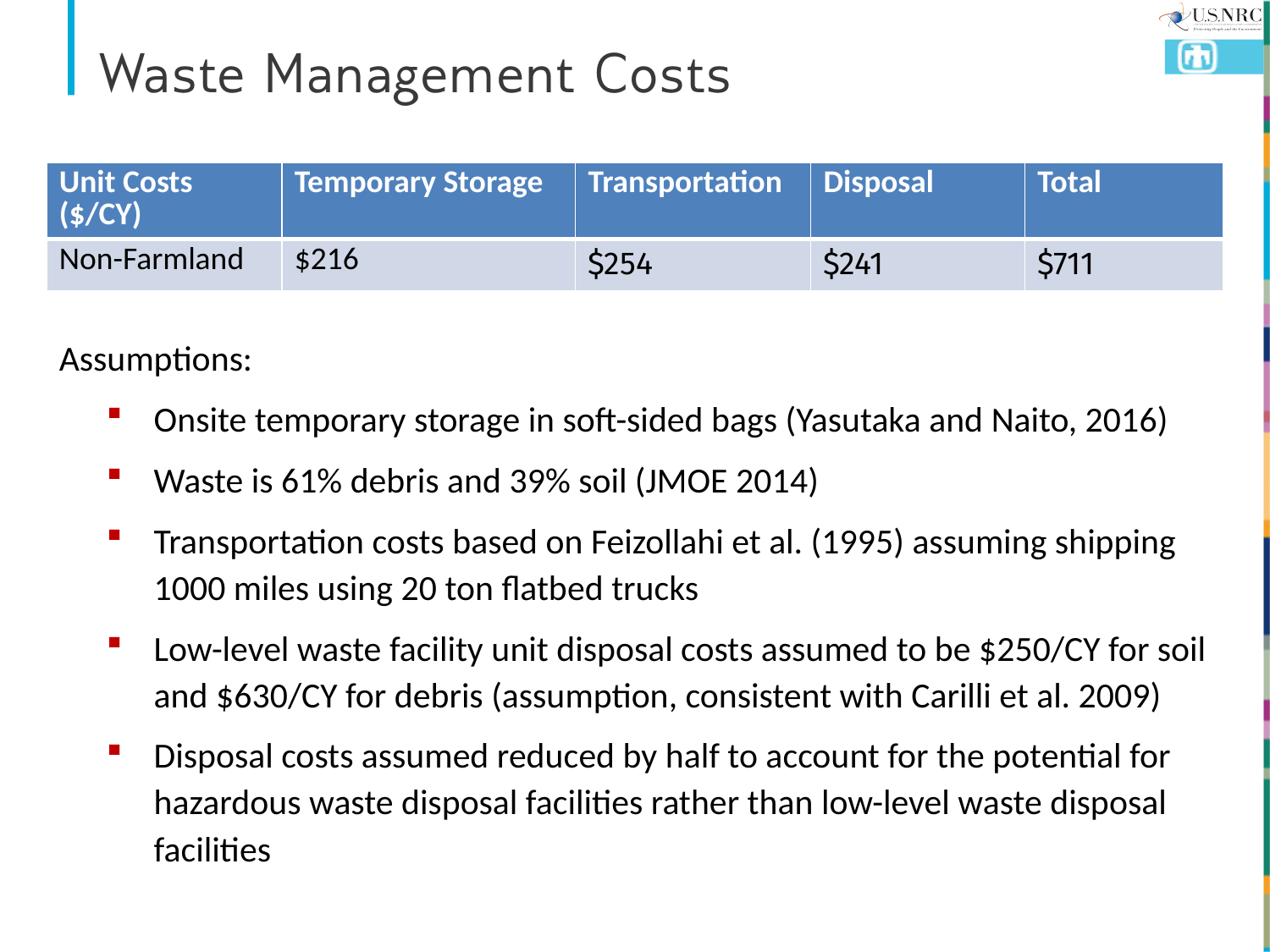

# Waste Management Costs
| Unit Costs ($/CY) | Temporary Storage | Transportation | Disposal | Total |
| --- | --- | --- | --- | --- |
| Non-Farmland | $216 | $254 | $241 | $711 |
Assumptions:
Onsite temporary storage in soft-sided bags (Yasutaka and Naito, 2016)
Waste is 61% debris and 39% soil (JMOE 2014)
Transportation costs based on Feizollahi et al. (1995) assuming shipping 1000 miles using 20 ton flatbed trucks
Low-level waste facility unit disposal costs assumed to be $250/CY for soil and $630/CY for debris (assumption, consistent with Carilli et al. 2009)
Disposal costs assumed reduced by half to account for the potential for hazardous waste disposal facilities rather than low-level waste disposal facilities